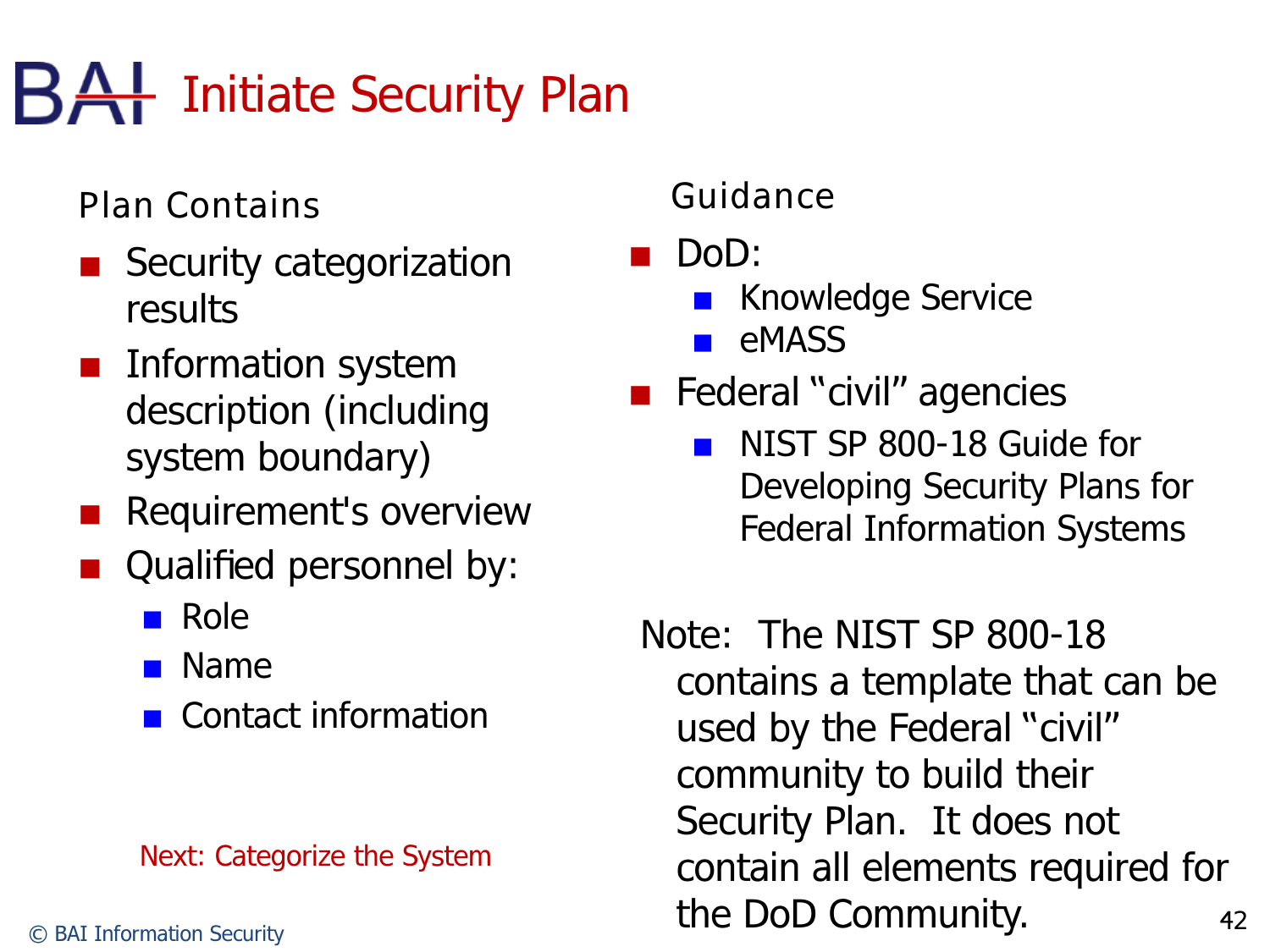

# Initiate Security Plan
42
Guidance
Plan Contains
DoD:
Knowledge Service
eMASS
Federal “civil” agencies
NIST SP 800-18 Guide for Developing Security Plans for Federal Information Systems

Note:  The NIST SP 800-18 contains a template that can be used by the Federal “civil” community to build their Security Plan.  It does not contain all elements required for the DoD Community.
Security categorization results
Information system description (including system boundary)
Requirement's overview
Qualified personnel by:
Role
Name
Contact information
Next: Categorize the System